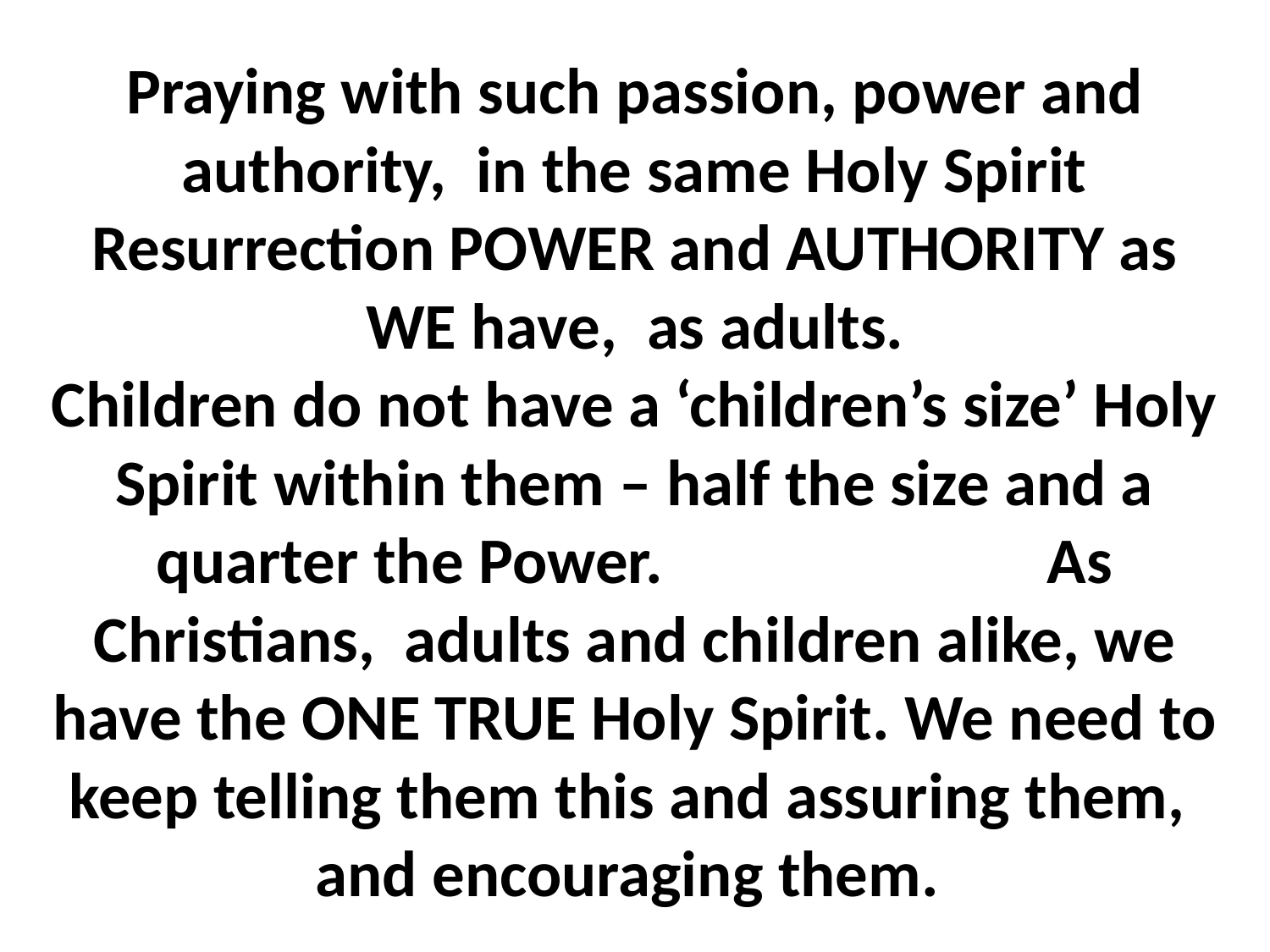

# Praying with such passion, power and authority,  in the same Holy Spirit Resurrection POWER and AUTHORITY as WE have,  as adults. Children do not have a ‘children’s size’ Holy Spirit within them – half the size and a quarter the Power.                          As Christians,  adults and children alike, we have the ONE TRUE Holy Spirit. We need to keep telling them this and assuring them,  and encouraging them.